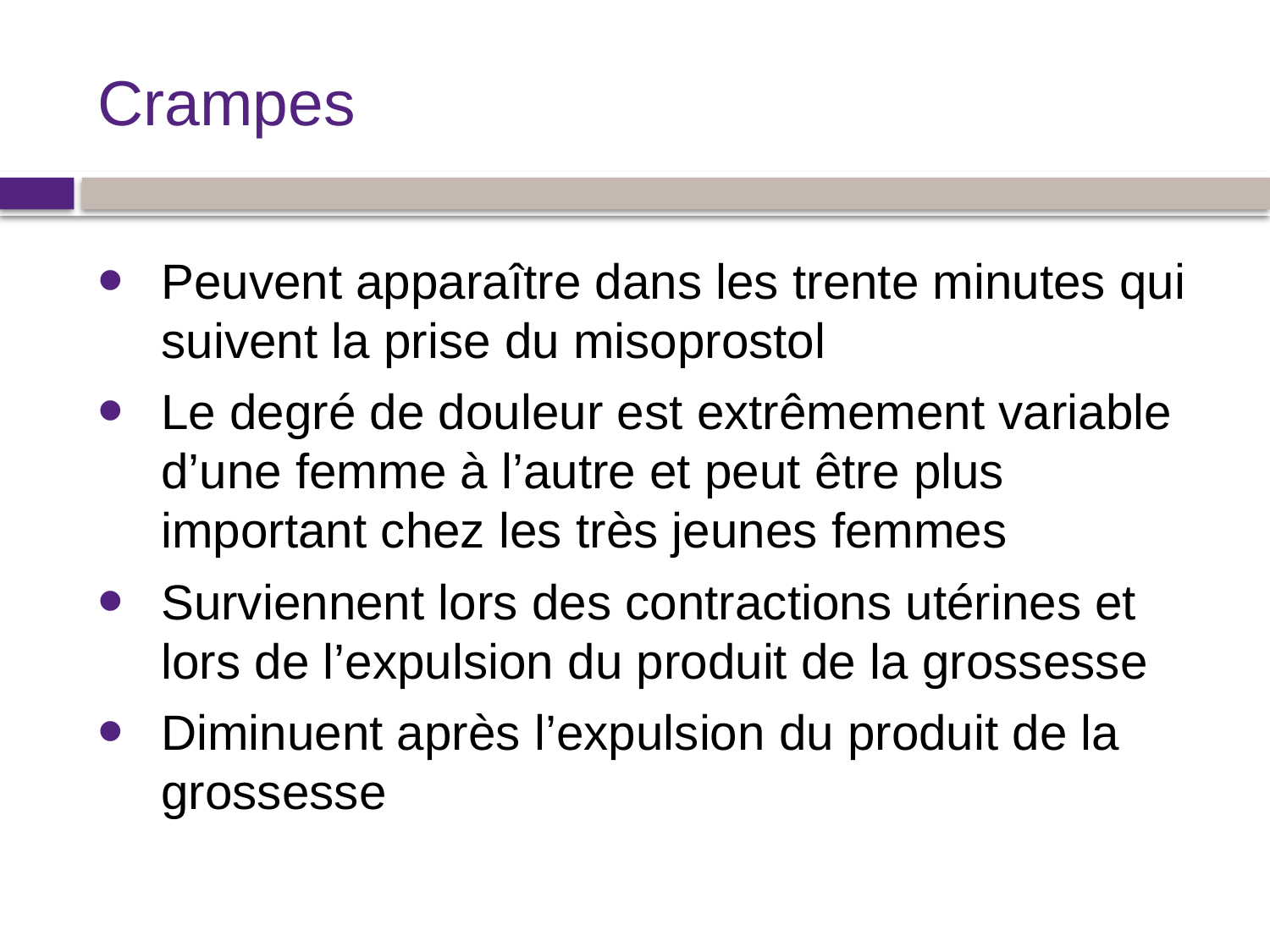

# Crampes
Peuvent apparaître dans les trente minutes qui suivent la prise du misoprostol
Le degré de douleur est extrêmement variable d’une femme à l’autre et peut être plus important chez les très jeunes femmes
Surviennent lors des contractions utérines et lors de l’expulsion du produit de la grossesse
Diminuent après l’expulsion du produit de la grossesse